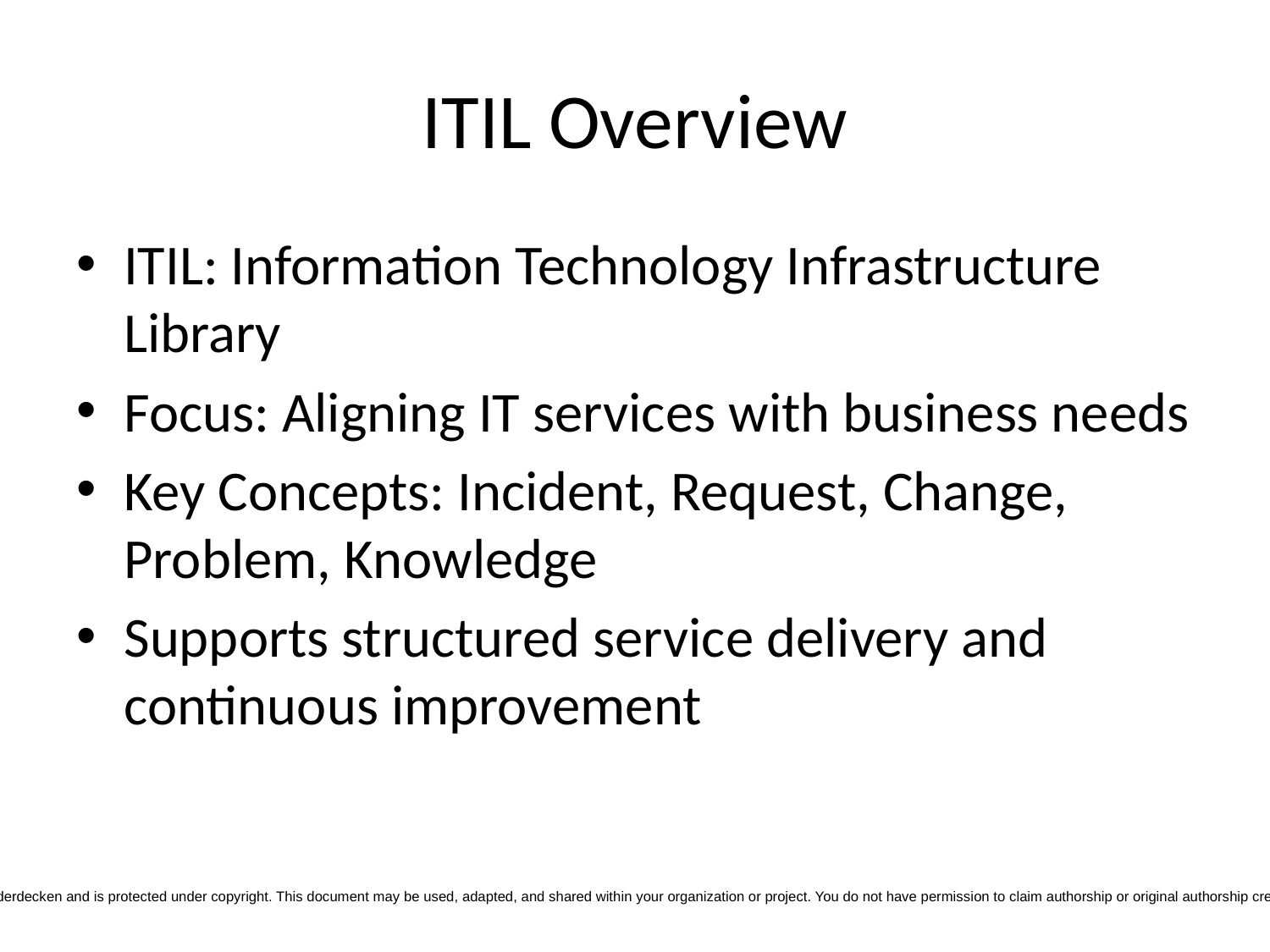

# ITIL Overview
ITIL: Information Technology Infrastructure Library
Focus: Aligning IT services with business needs
Key Concepts: Incident, Request, Change, Problem, Knowledge
Supports structured service delivery and continuous improvement
Copyright © 2025 Race P. Vanderdecken. All rights reserved. This document is the intellectual property of Race P. Vanderdecken and is protected under copyright. This document may be used, adapted, and shared within your organization or project. You do not have permission to claim authorship or original authorship credit. This copyright notice may be removed if required by internal documentation standards or work environment policy.